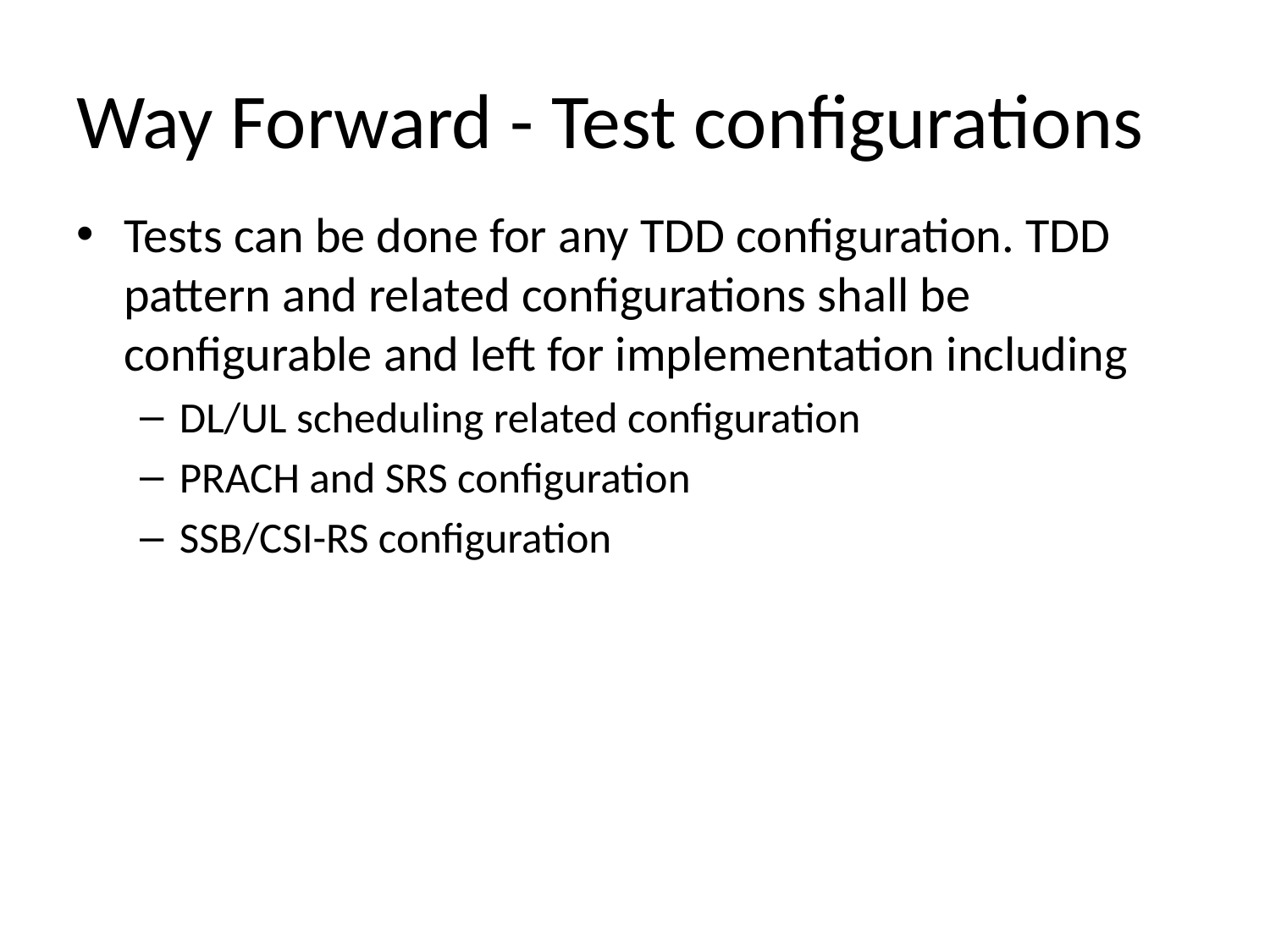

# Way Forward - Test configurations
Tests can be done for any TDD configuration. TDD pattern and related configurations shall be configurable and left for implementation including
DL/UL scheduling related configuration
PRACH and SRS configuration
SSB/CSI-RS configuration